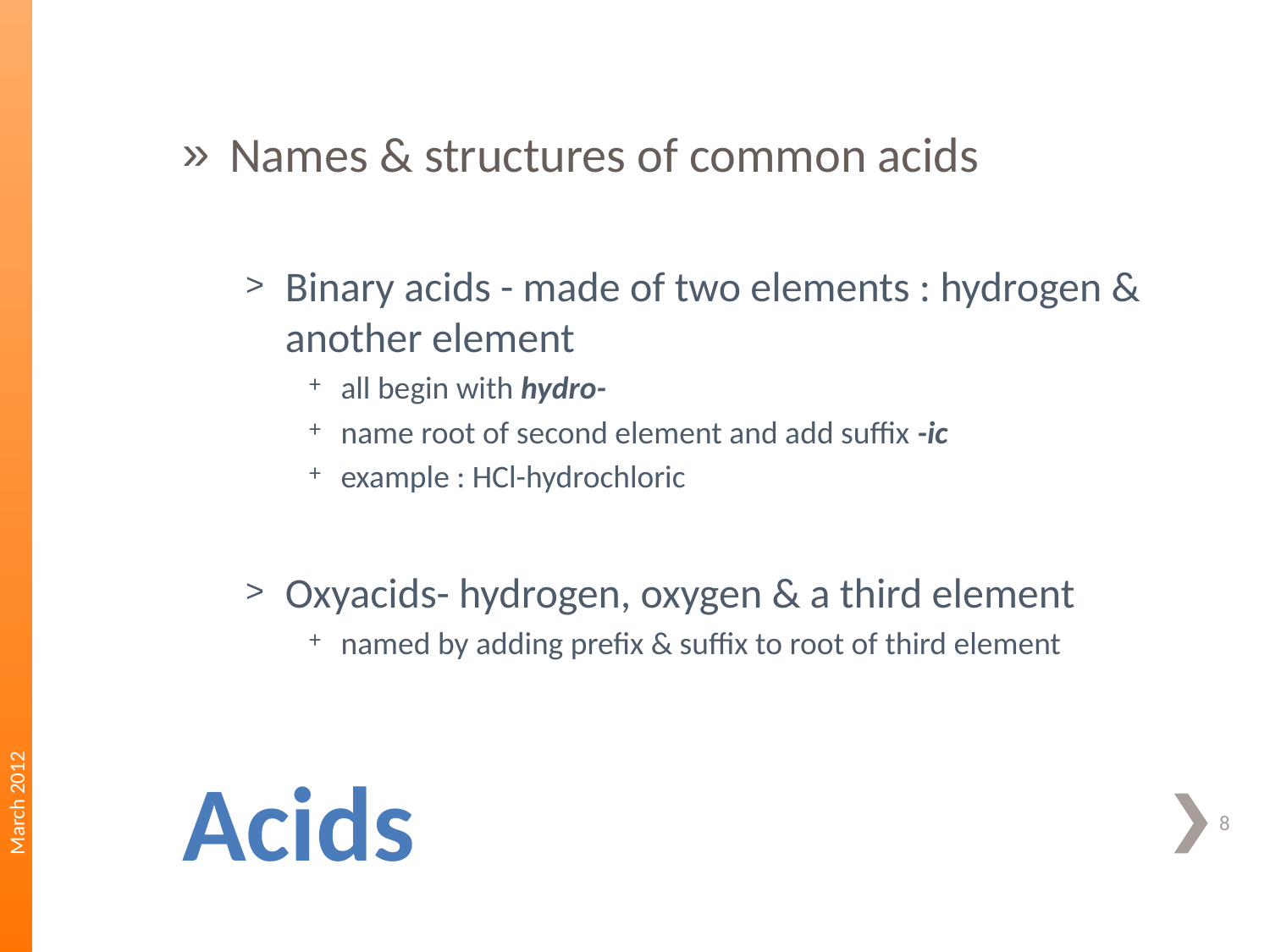

Names & structures of common acids

Binary acids - made of two elements : hydrogen & another element
all begin with hydro-
name root of second element and add suffix -ic
example : HCl-hydrochloric

Oxyacids- hydrogen, oxygen & a third element
named by adding prefix & suffix to root of third element

March 2012
# Acids
8